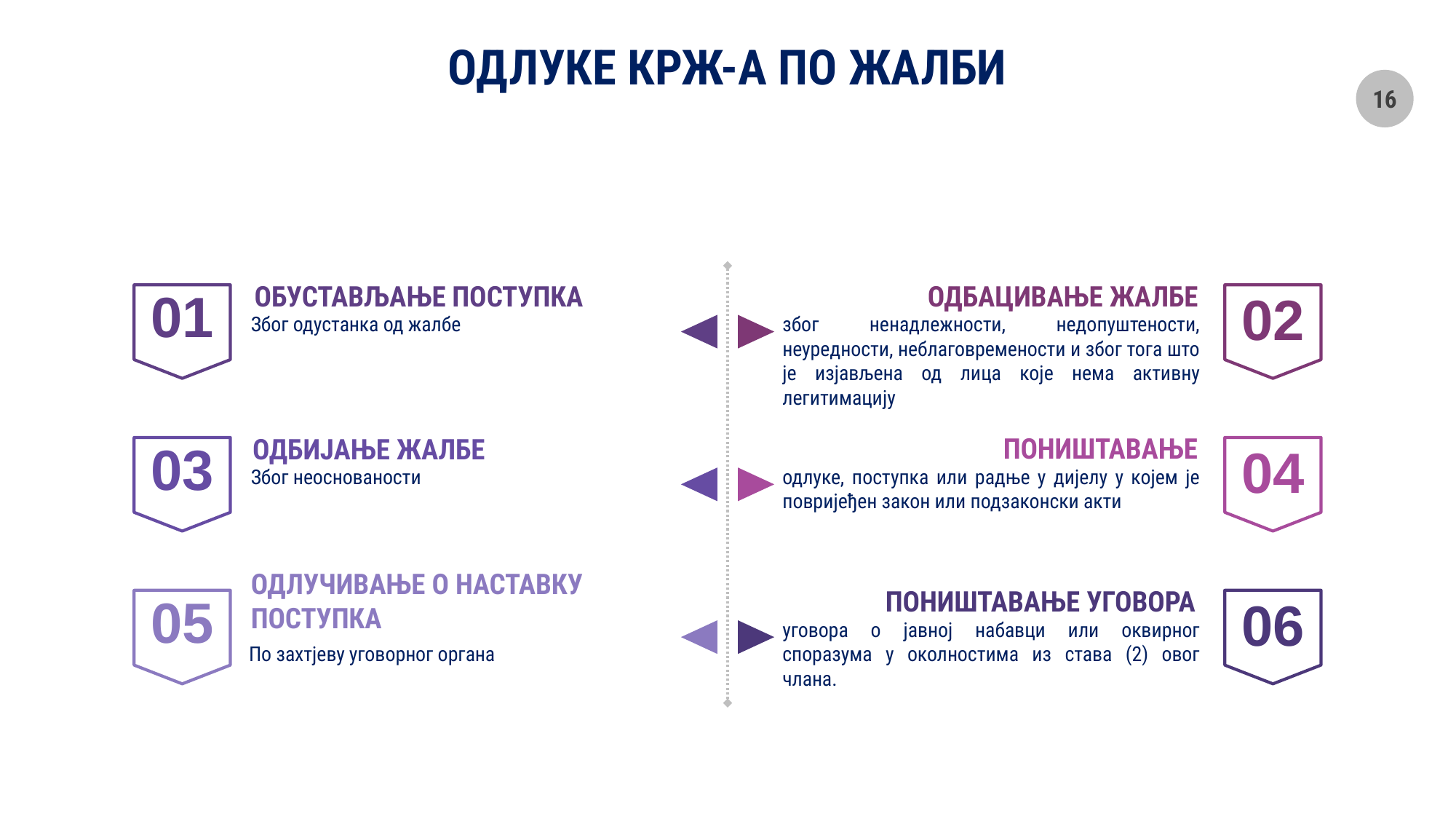

# ОДЛУКЕ КРЖ-А ПО ЖАЛБИ
ОДБАЦИВАЊЕ ЖАЛБЕ
због ненадлежности, недопуштености, неуредности, неблаговремености и због тога што је изјављена од лица које нема активну легитимацију
ОБУСТАВЉАЊЕ ПОСТУПКА
Због одустанка од жалбе
02
01

ПОНИШТАВАЊЕ
одлуке, поступка или радње у дијелу у којем је повријеђен закон или подзаконски акти
ОДБИЈАЊЕ ЖАЛБЕ
Због неоснованости
04
03

ОДЛУЧИВАЊЕ О НАСТАВКУ ПОСТУПКА
По захтјеву уговорног органа
ПОНИШТАВАЊЕ УГОВОРА
уговора о јавној набавци или оквирног споразума у околностима из става (2) овог члана.
06
05